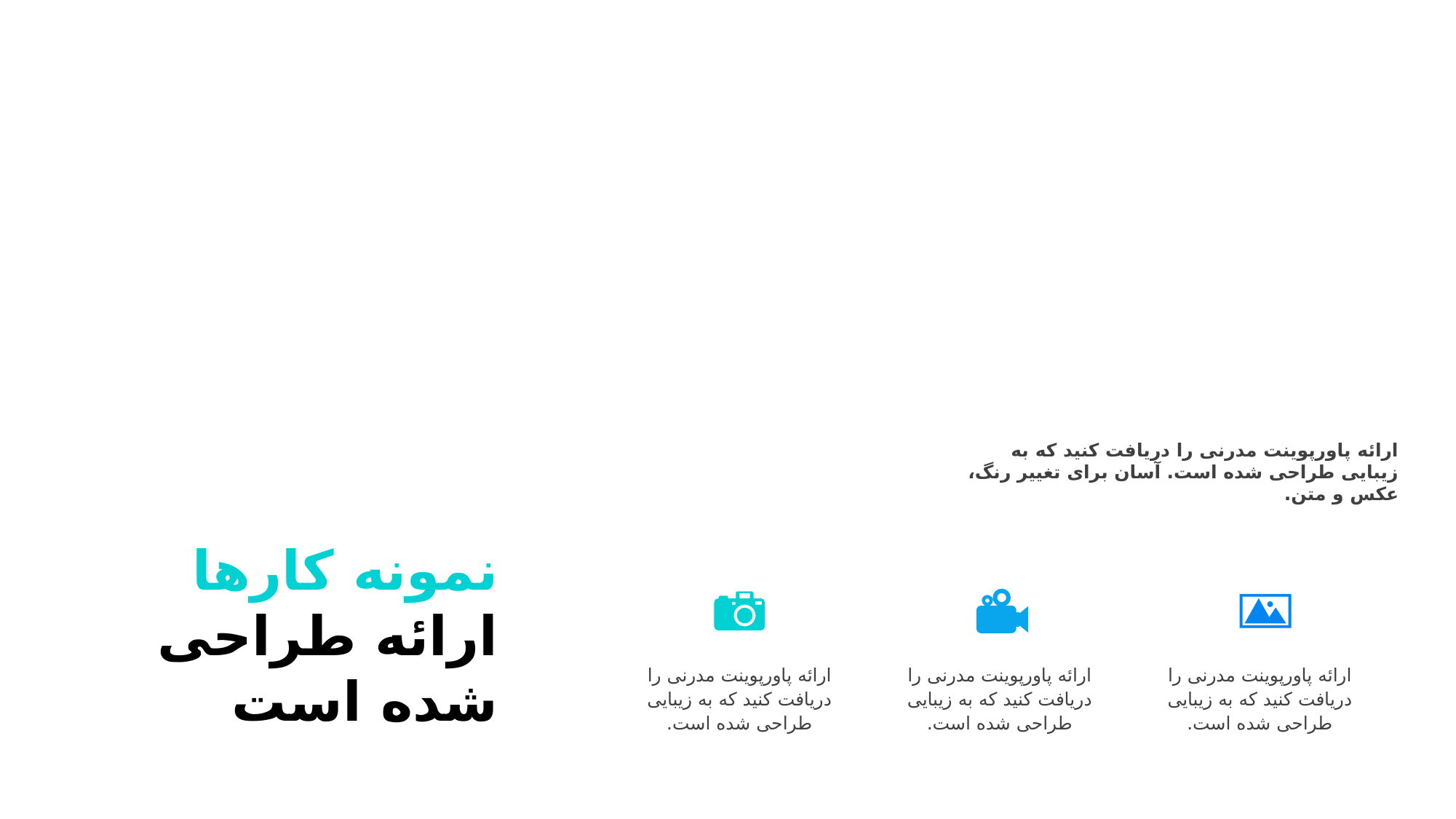

ارائه پاورپوینت مدرنی را دریافت کنید که به زیبایی طراحی شده است. آسان برای تغییر رنگ، عکس و متن.
نمونه کارها ارائه طراحی شده است

ارائه پاورپوینت مدرنی را دریافت کنید که به زیبایی طراحی شده است.
ارائه پاورپوینت مدرنی را دریافت کنید که به زیبایی طراحی شده است.
ارائه پاورپوینت مدرنی را دریافت کنید که به زیبایی طراحی شده است.